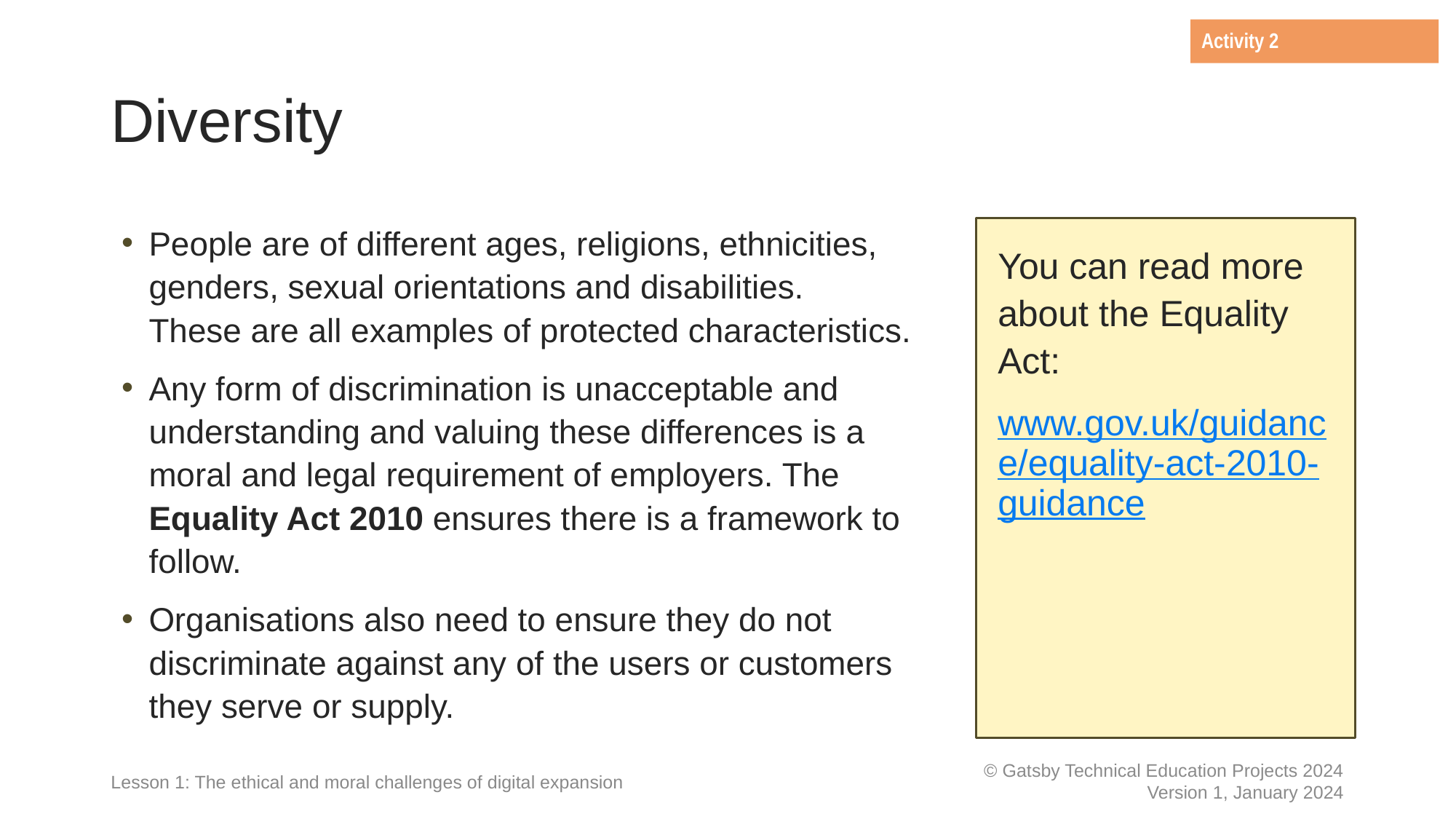

Activity 2
# Diversity
People are of different ages, religions, ethnicities, genders, sexual orientations and disabilities.
These are all examples of protected characteristics.
Any form of discrimination is unacceptable and understanding and valuing these differences is a moral and legal requirement of employers. The Equality Act 2010 ensures there is a framework to follow.
Organisations also need to ensure they do not discriminate against any of the users or customers they serve or supply.
You can read more about the Equality Act:
www.gov.uk/guidance/equality-act-2010-guidance

Lesson 1: The ethical and moral challenges of digital expansion